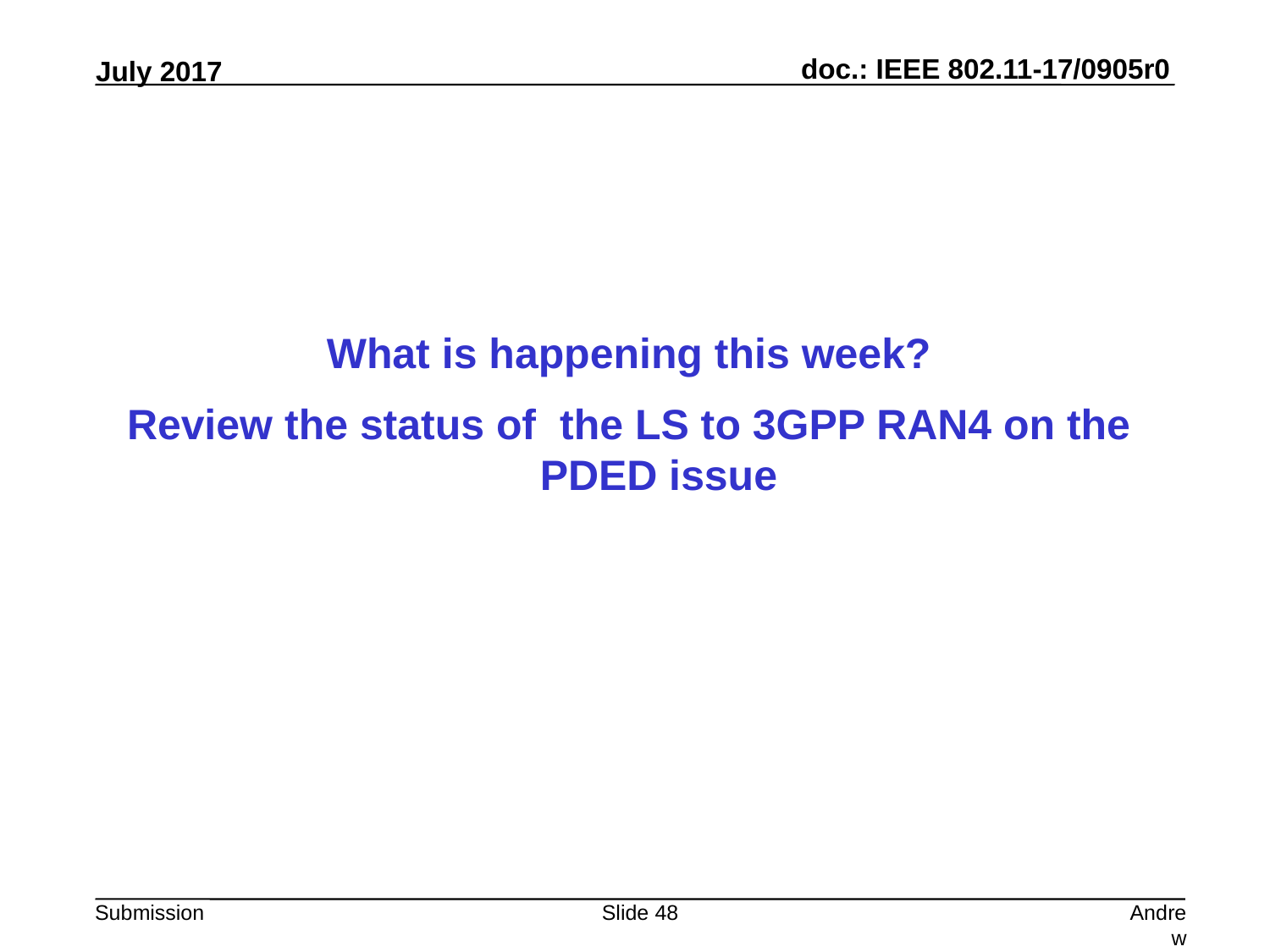

What is happening this week?
Review the status of  the LS to 3GPP RAN4 on the  PDED issue
Slide 48
Andrew Myles, Cisco